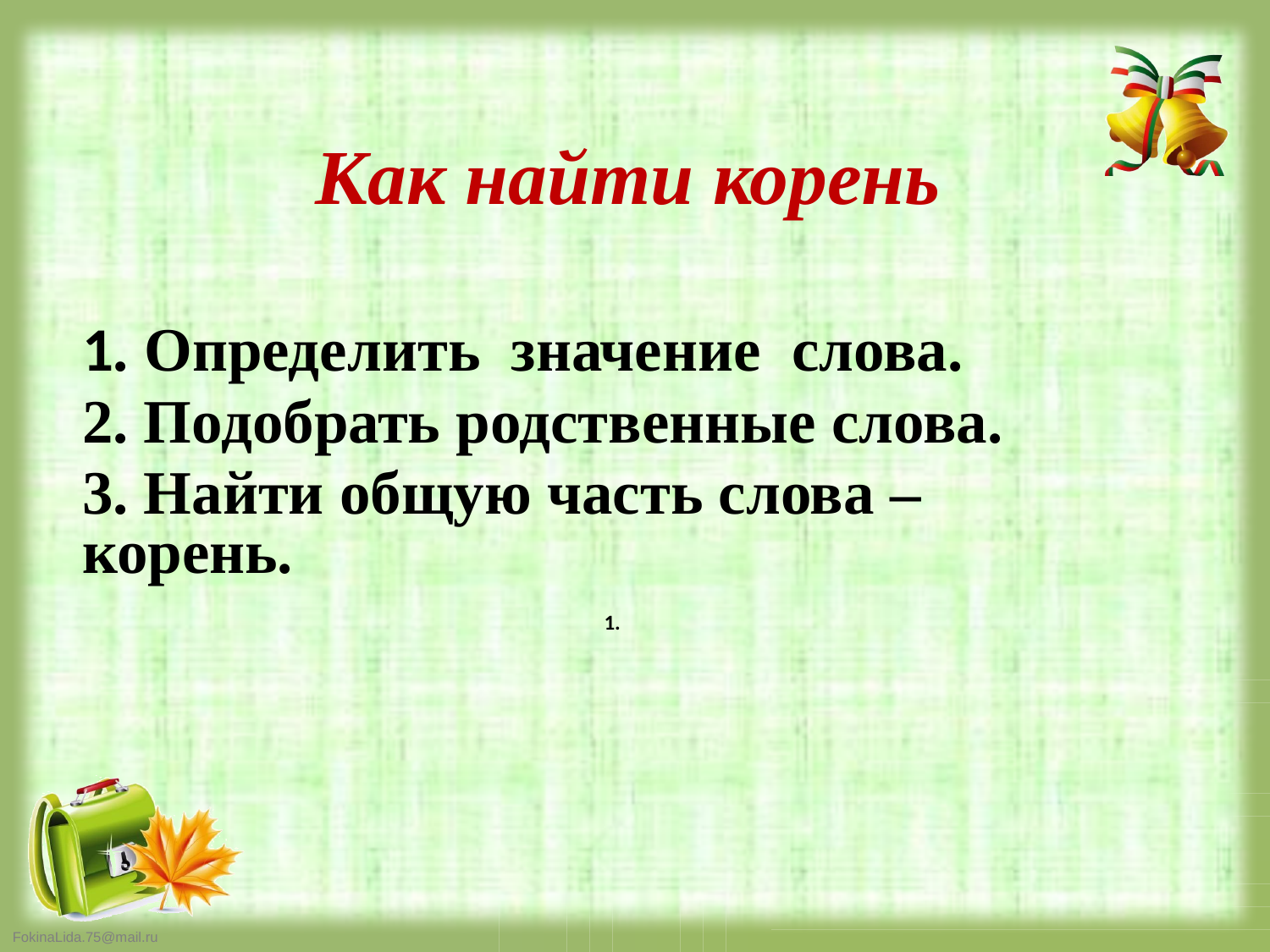

# Как найти корень
1. Определить  значение  слова.
2. Подобрать родственные слова.
3. Найти общую часть слова – корень.

1.